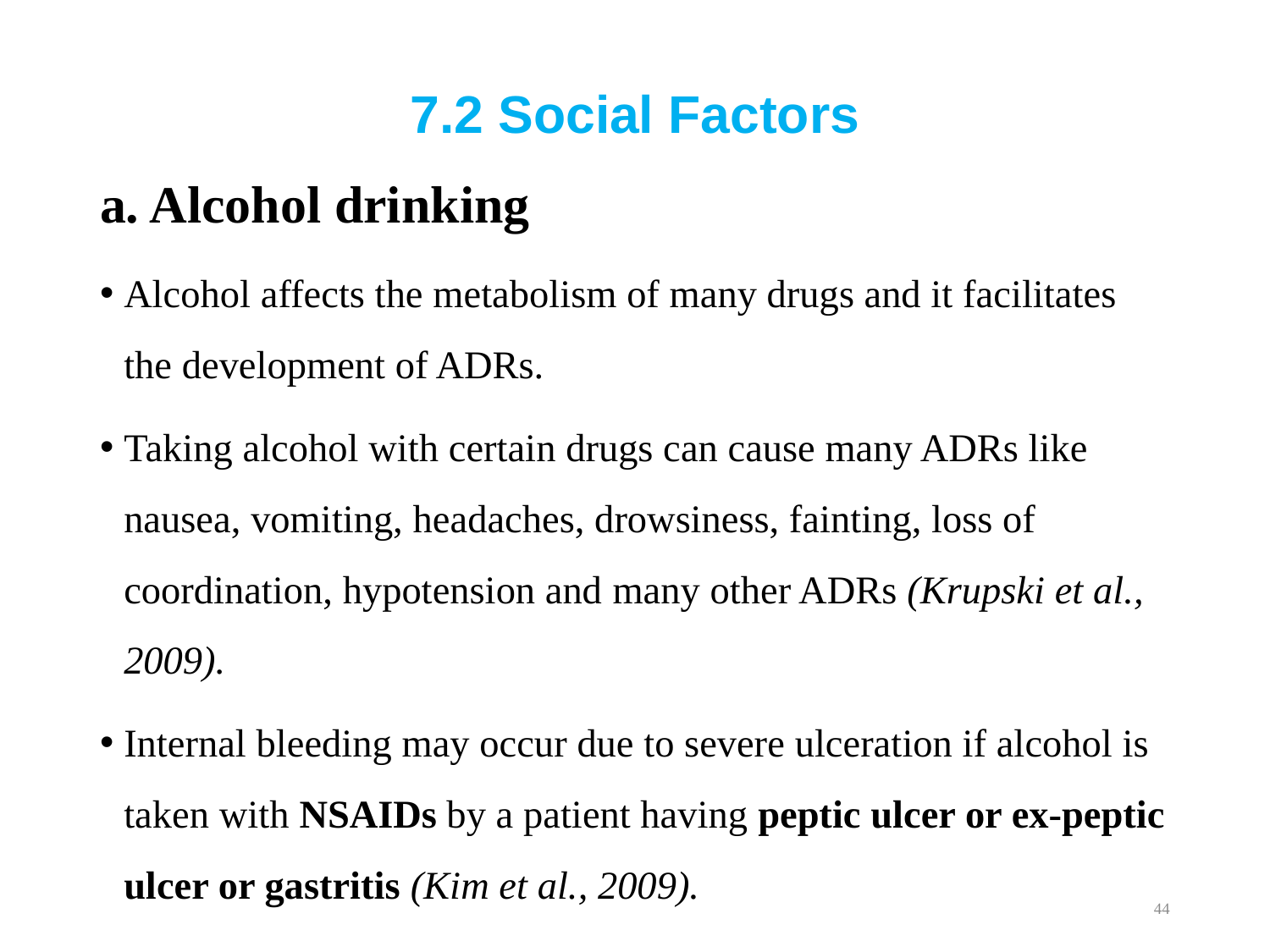

# 7.2 Social Factors
a. Alcohol drinking
Alcohol affects the metabolism of many drugs and it facilitates the development of ADRs.
Taking alcohol with certain drugs can cause many ADRs like nausea, vomiting, headaches, drowsiness, fainting, loss of coordination, hypotension and many other ADRs (Krupski et al., 2009).
Internal bleeding may occur due to severe ulceration if alcohol is taken with NSAIDs by a patient having peptic ulcer or ex-peptic ulcer or gastritis (Kim et al., 2009).

44